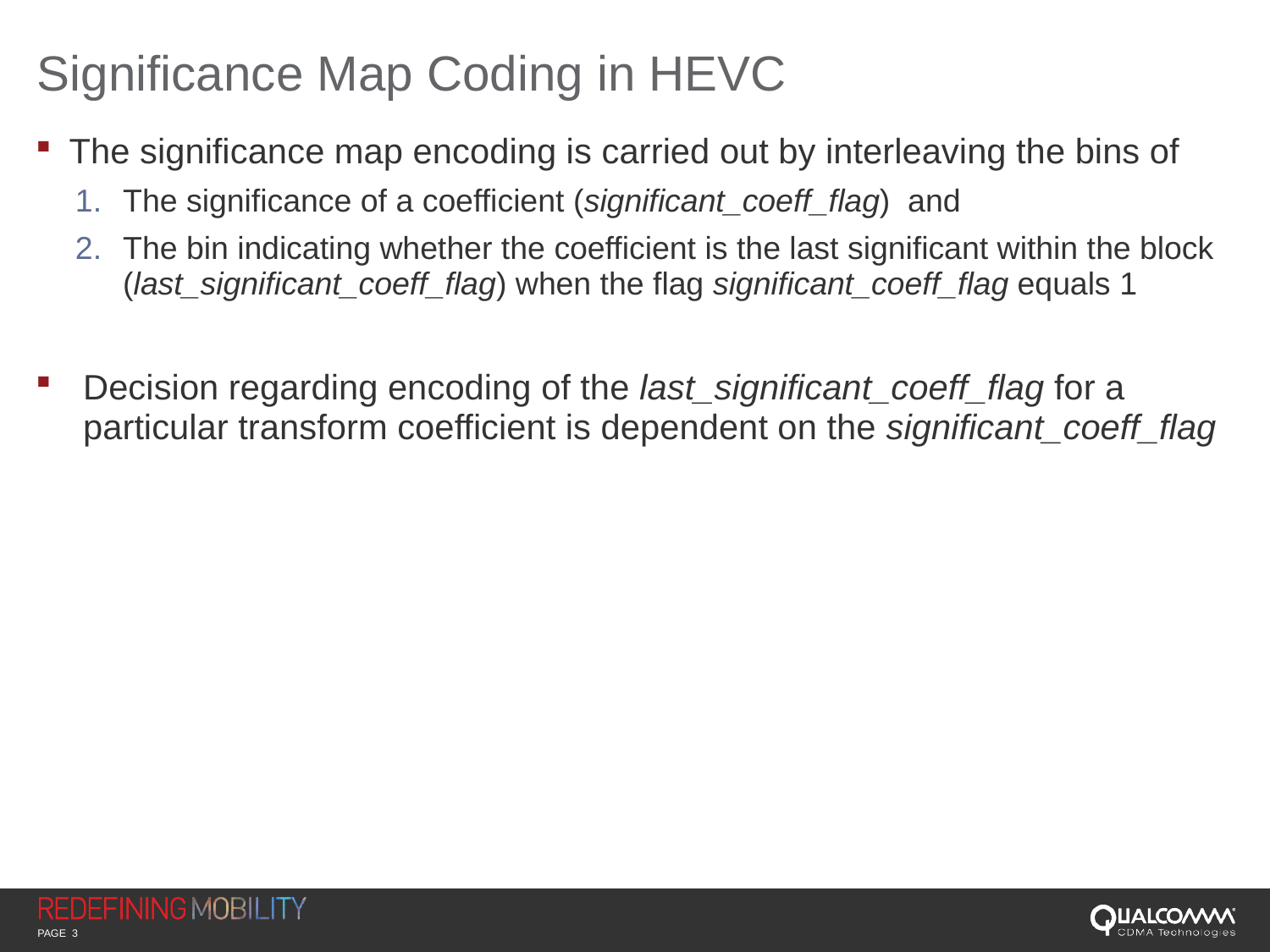

# Significance Map Coding in HEVC
 The significance map encoding is carried out by interleaving the bins of
The significance of a coefficient (significant_coeff_flag)  and
The bin indicating whether the coefficient is the last significant within the block (last_significant_coeff_flag) when the flag significant_coeff_flag equals 1

Decision regarding encoding of the last_significant_coeff_flag for a particular transform coefficient is dependent on the significant_coeff_flag